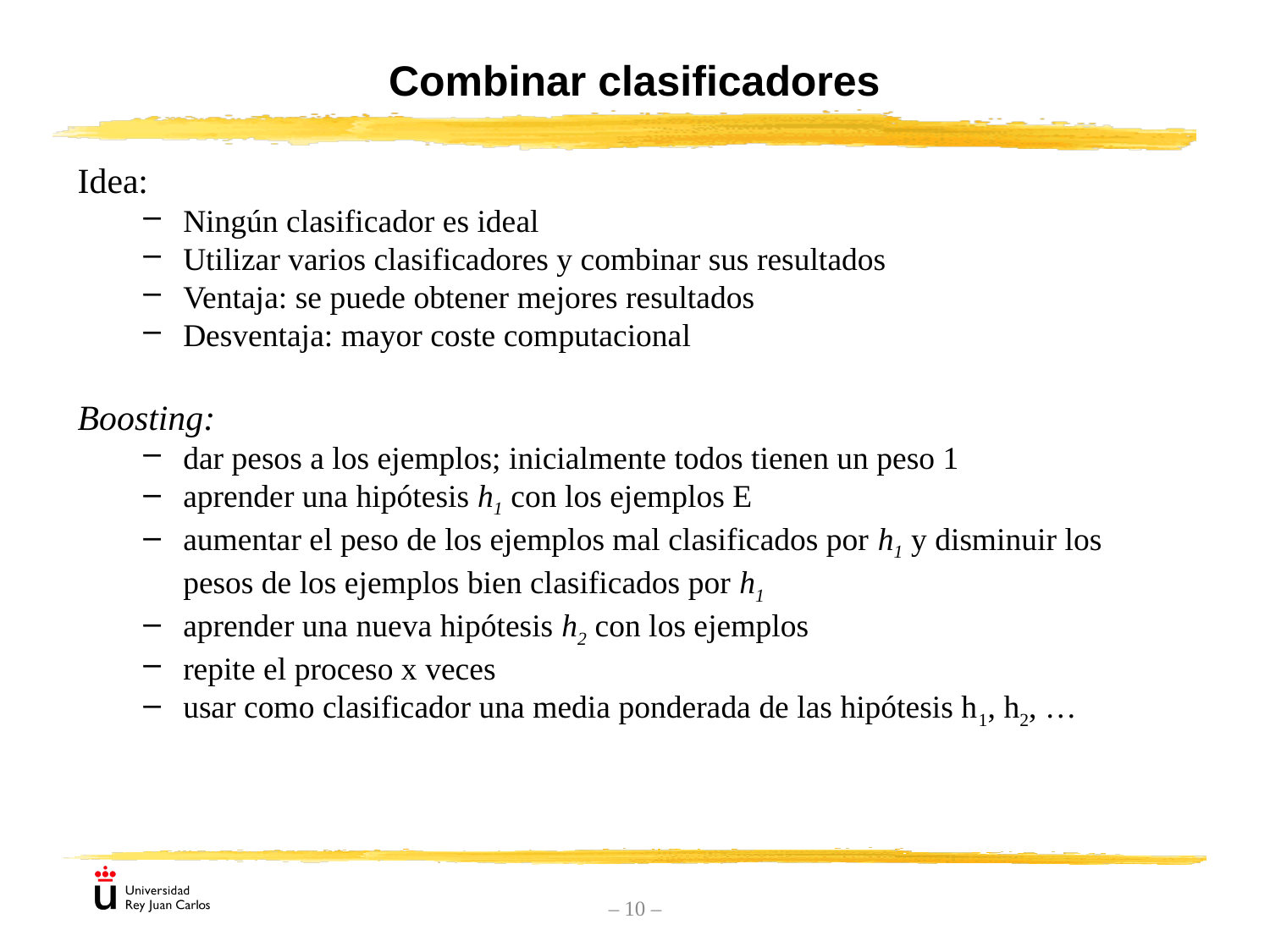

# Combinar clasificadores
Idea:
Ningún clasificador es ideal
Utilizar varios clasificadores y combinar sus resultados
Ventaja: se puede obtener mejores resultados
Desventaja: mayor coste computacional

Boosting:
dar pesos a los ejemplos; inicialmente todos tienen un peso 1
aprender una hipótesis h1 con los ejemplos E
aumentar el peso de los ejemplos mal clasificados por h1 y disminuir los pesos de los ejemplos bien clasificados por h1
aprender una nueva hipótesis h2 con los ejemplos
repite el proceso x veces
usar como clasificador una media ponderada de las hipótesis h1, h2, …
– 10 –